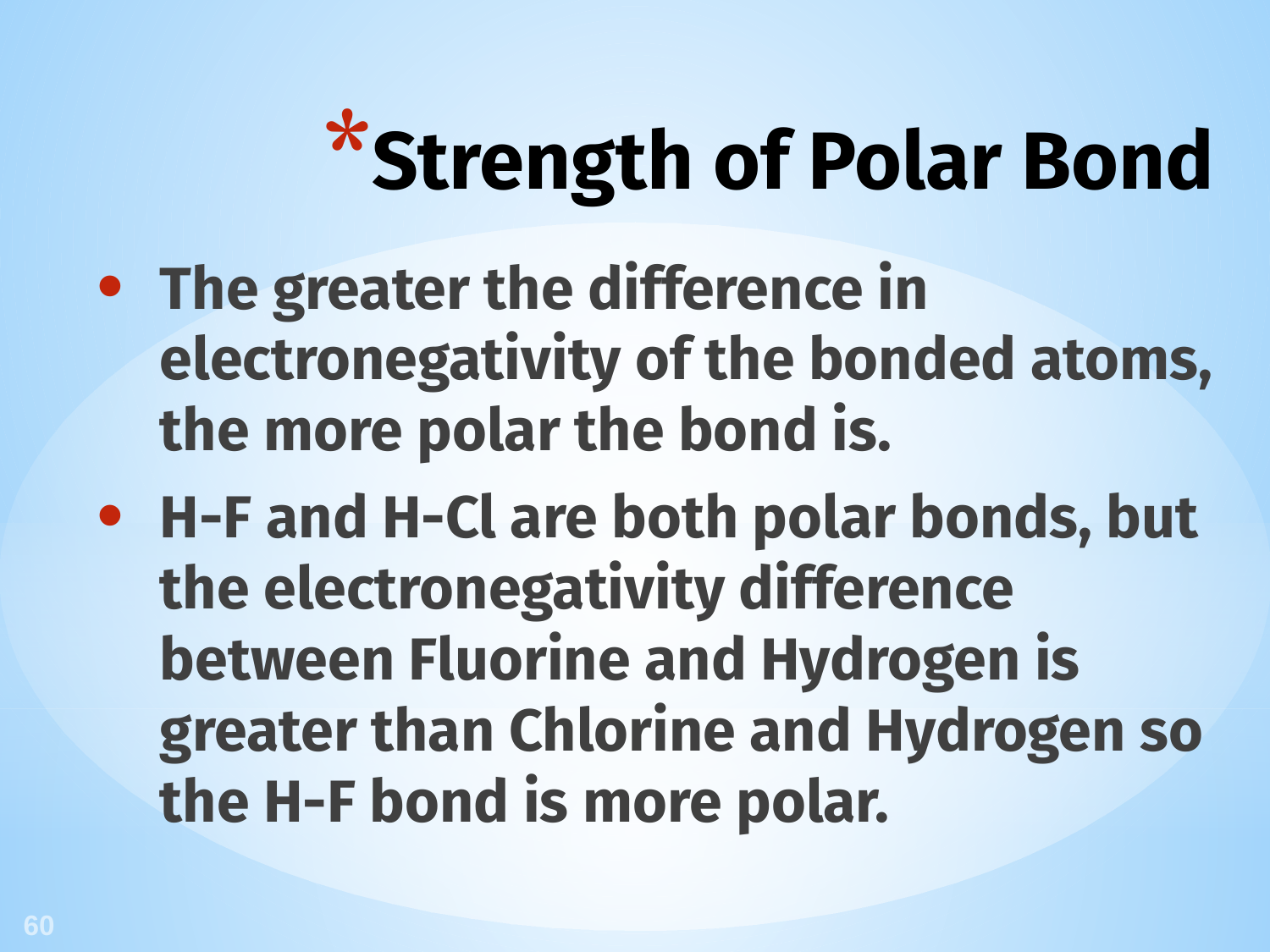

# Strength of Polar Bond
The greater the difference in electronegativity of the bonded atoms, the more polar the bond is.
H-F and H-Cl are both polar bonds, but the electronegativity difference between Fluorine and Hydrogen is greater than Chlorine and Hydrogen so the H-F bond is more polar.
60